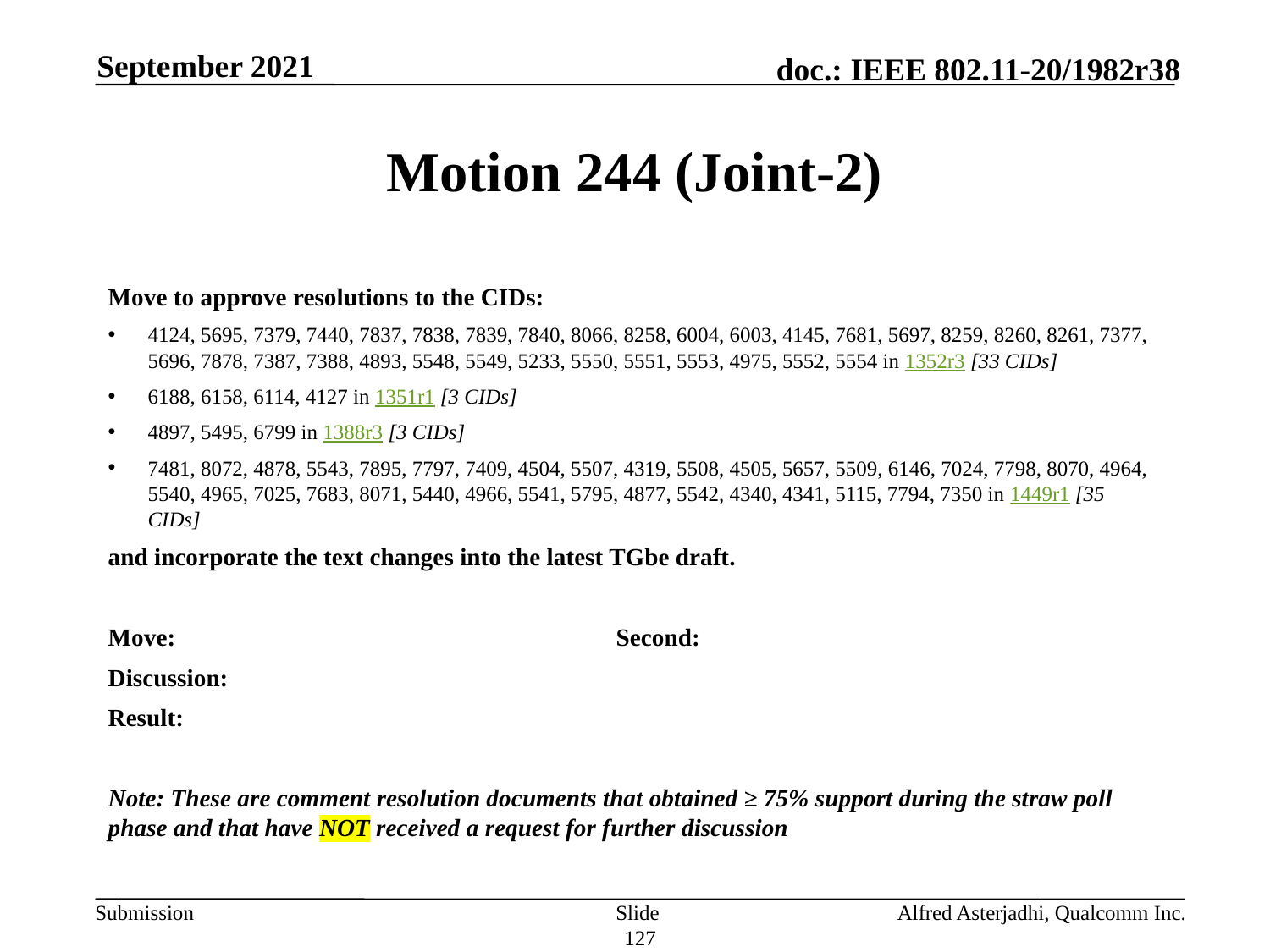

September 2021
# Motion 244 (Joint-2)
Move to approve resolutions to the CIDs:
4124, 5695, 7379, 7440, 7837, 7838, 7839, 7840, 8066, 8258, 6004, 6003, 4145, 7681, 5697, 8259, 8260, 8261, 7377, 5696, 7878, 7387, 7388, 4893, 5548, 5549, 5233, 5550, 5551, 5553, 4975, 5552, 5554 in 1352r3 [33 CIDs]
6188, 6158, 6114, 4127 in 1351r1 [3 CIDs]
4897, 5495, 6799 in 1388r3 [3 CIDs]
7481, 8072, 4878, 5543, 7895, 7797, 7409, 4504, 5507, 4319, 5508, 4505, 5657, 5509, 6146, 7024, 7798, 8070, 4964, 5540, 4965, 7025, 7683, 8071, 5440, 4966, 5541, 5795, 4877, 5542, 4340, 4341, 5115, 7794, 7350 in 1449r1 [35 CIDs]
and incorporate the text changes into the latest TGbe draft.

Move: 				Second:
Discussion:
Result:

Note: These are comment resolution documents that obtained ≥ 75% support during the straw poll phase and that have NOT received a request for further discussion
Slide 127
Alfred Asterjadhi, Qualcomm Inc.